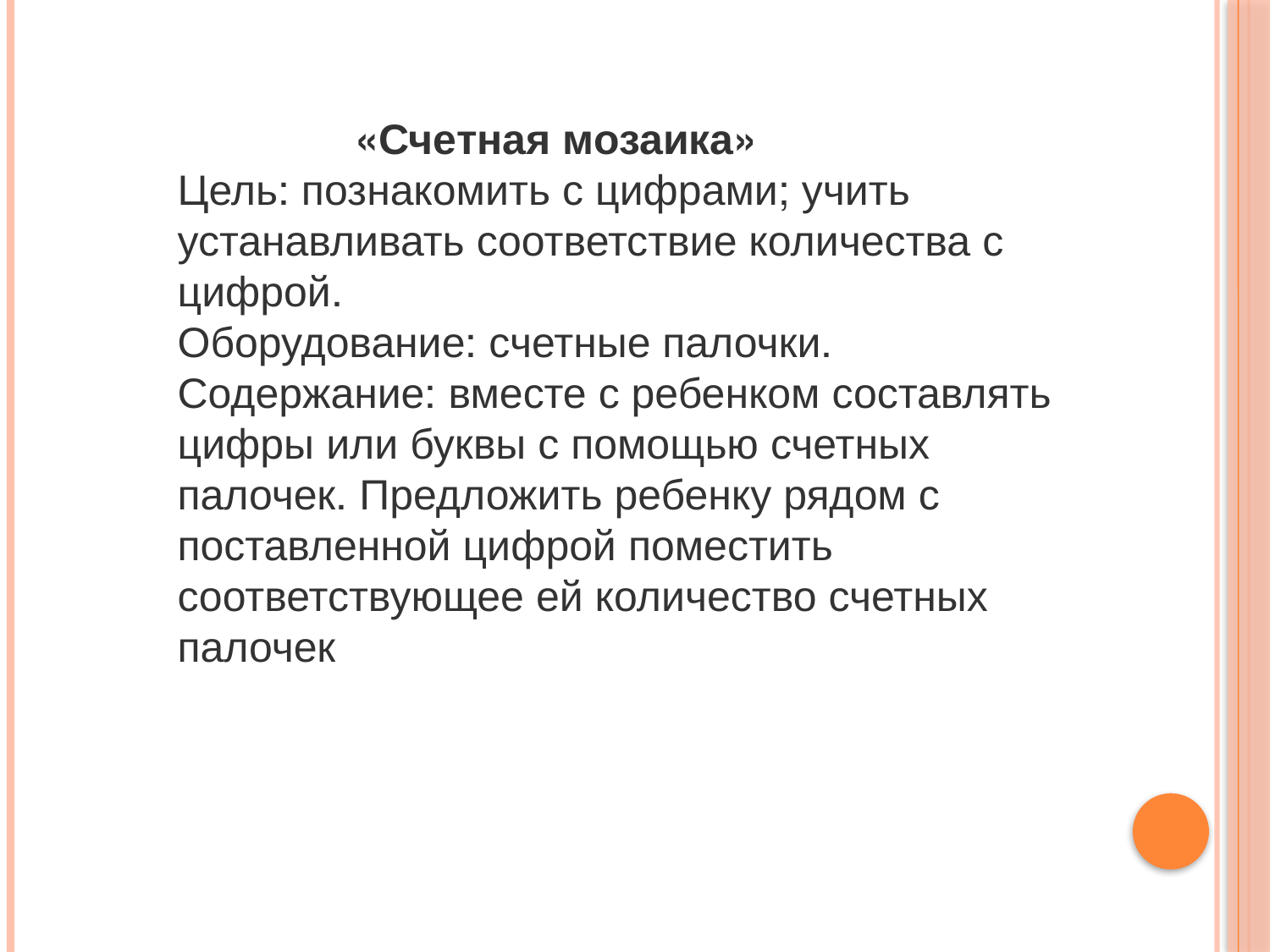

«Счетная мозаика»
Цель: познакомить с цифрами; учить устанавливать соответствие количества с цифрой.
Оборудование: счетные палочки.
Содержание: вместе с ребенком составлять цифры или буквы с помощью счетных палочек. Предложить ребенку рядом с поставленной цифрой поместить соответствующее ей количество счетных палочек